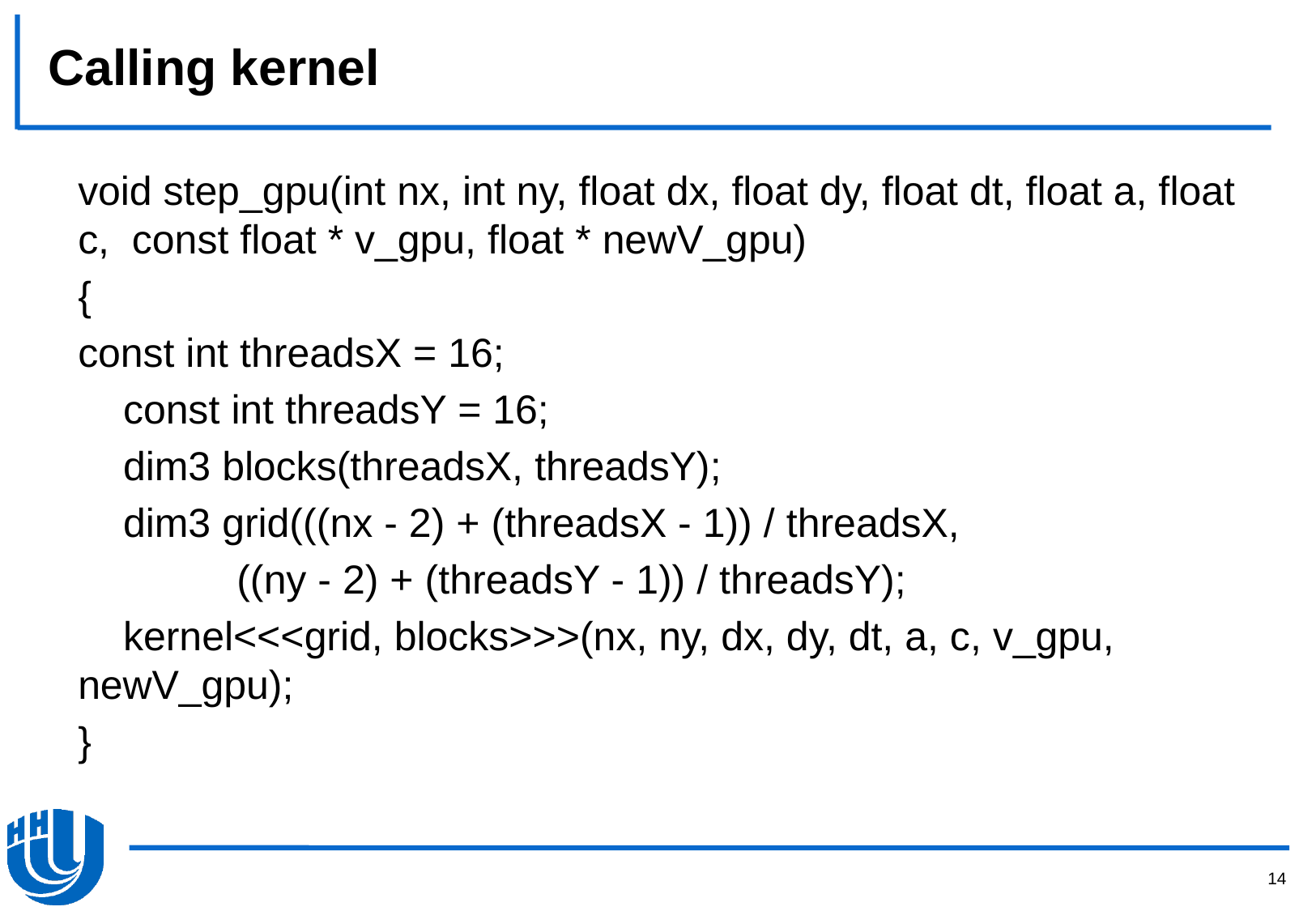

# Calling kernel
void step_gpu(int nx, int ny, float dx, float dy, float dt, float a, float c,  const float * v_gpu, float * newV_gpu)
{
const int threadsX = 16;
    const int threadsY = 16;
    dim3 blocks(threadsX, threadsY);
    dim3 grid(((nx - 2) + (threadsX - 1)) / threadsX,
              ((ny - 2) + (threadsY - 1)) / threadsY);
    kernel<<<grid, blocks>>>(nx, ny, dx, dy, dt, a, c, v_gpu, newV_gpu);
}
14